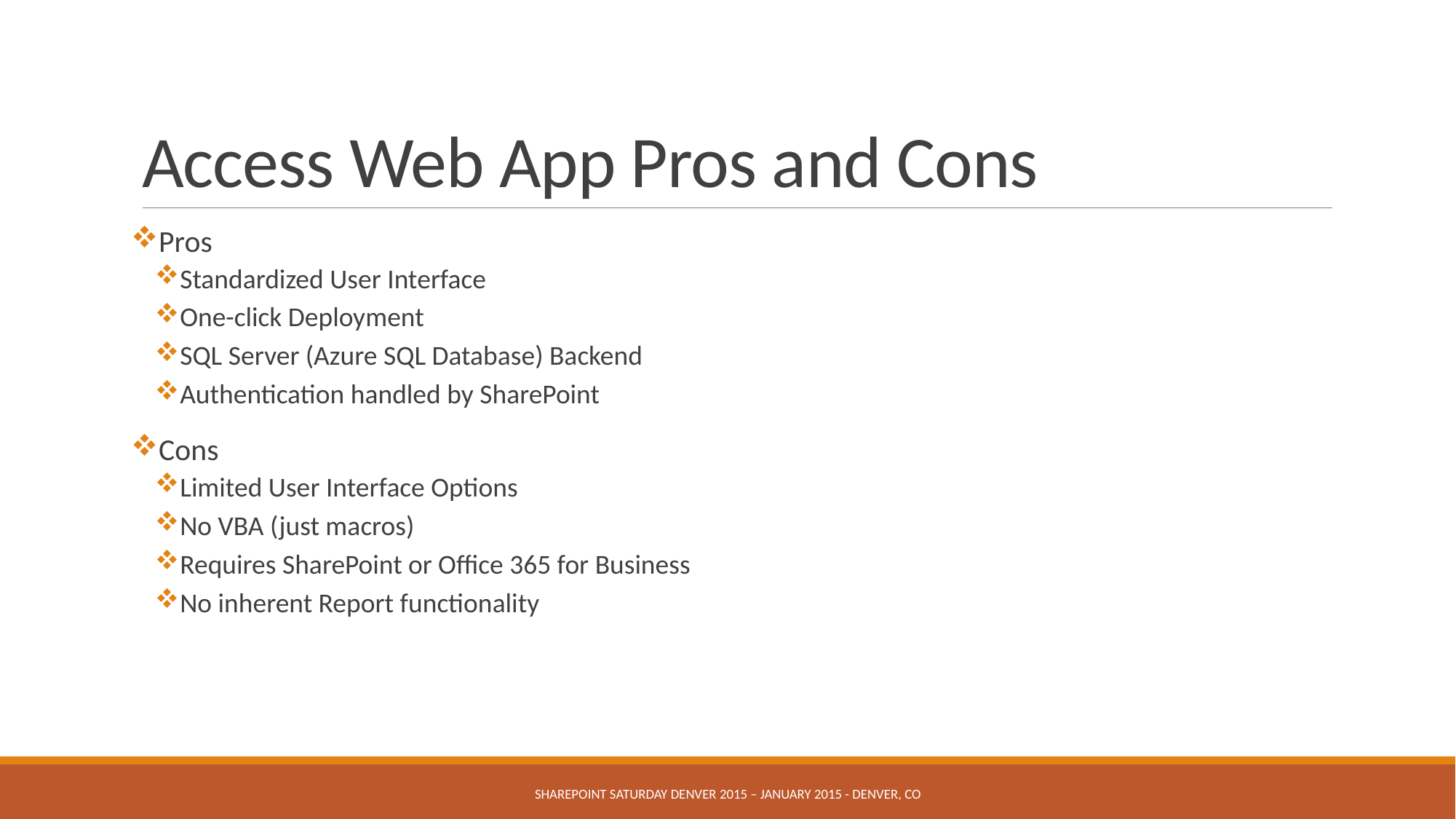

# Access Web App Pros and Cons
Pros
Standardized User Interface
One-click Deployment
SQL Server (Azure SQL Database) Backend
Authentication handled by SharePoint
Cons
Limited User Interface Options
No VBA (just macros)
Requires SharePoint or Office 365 for Business
No inherent Report functionality
SHAREPOINT SATURDAY DENVER 2015 – January 2015 - DENVER, CO